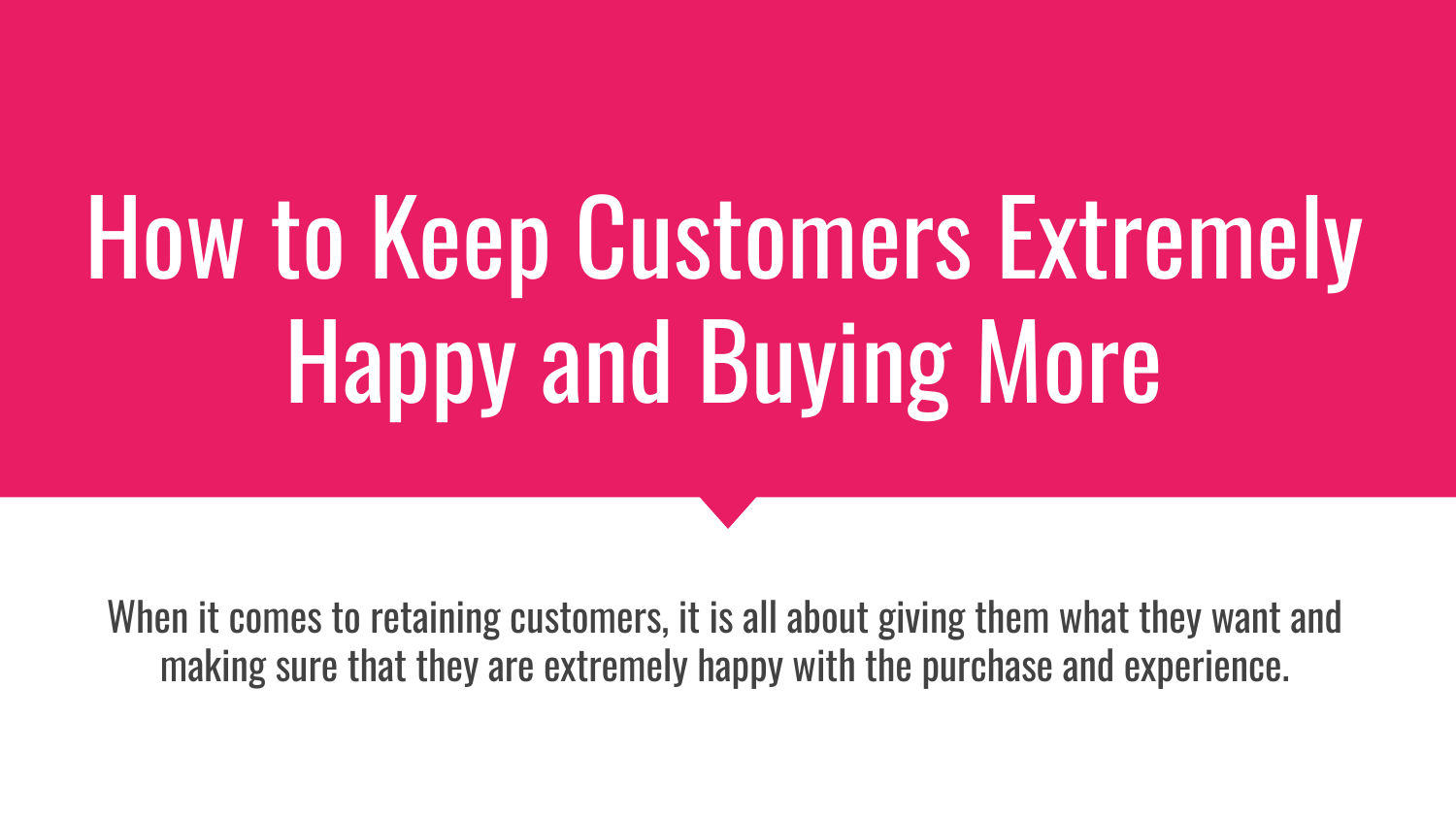

# How to Keep Customers Extremely Happy and Buying More
When it comes to retaining customers, it is all about giving them what they want and making sure that they are extremely happy with the purchase and experience.